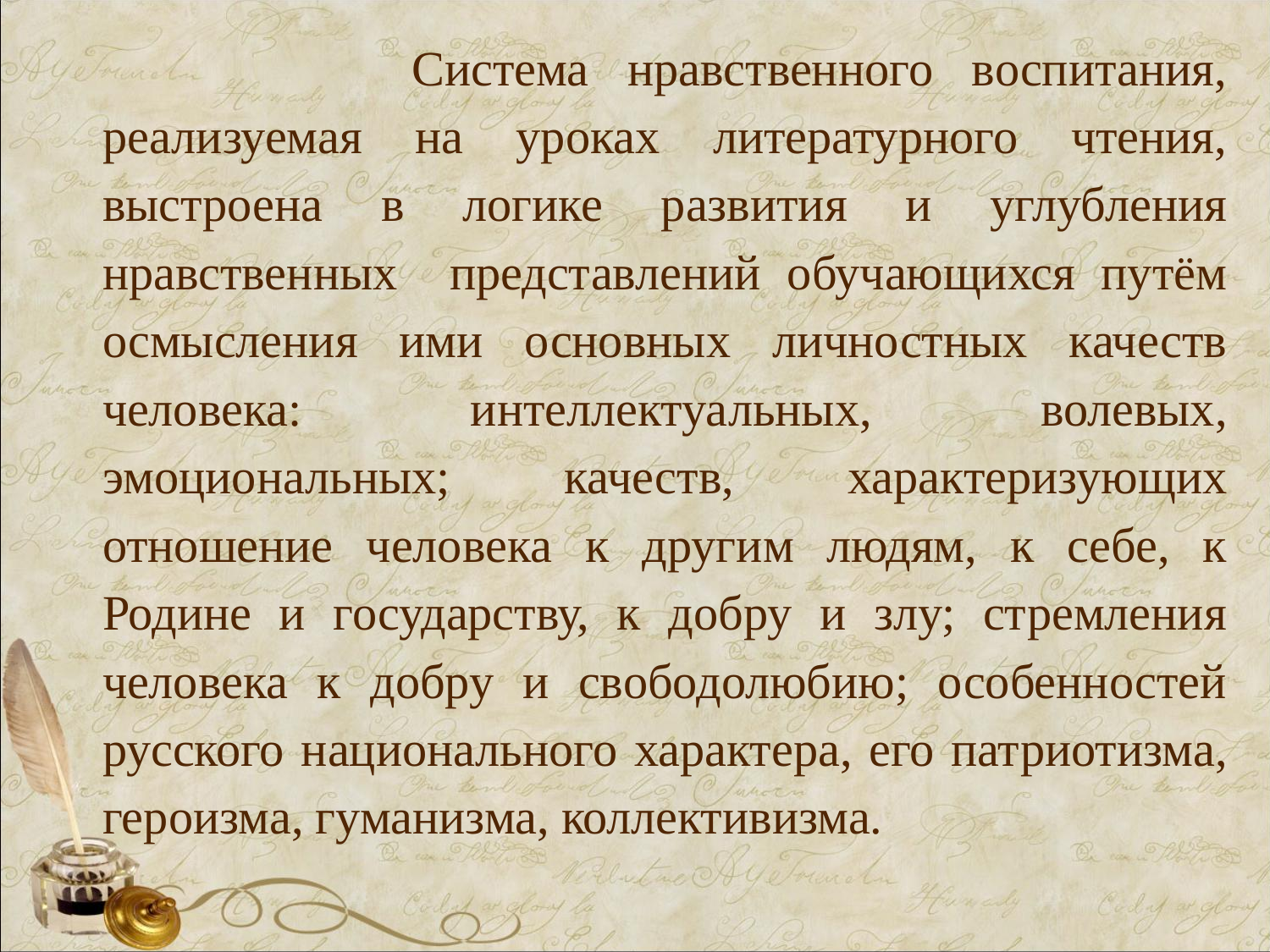

Система нравственного воспитания, реализуемая на уроках литературного чтения, выстроена в логике развития и углубления нравственных  представлений обучающихся путём осмысления ими основных личностных качеств человека: интеллектуальных, волевых, эмоциональных; качеств, характеризующих отношение человека к другим людям, к себе, к Родине и государству, к добру и злу; стремления человека к добру и свободолюбию; особенностей русского национального характера, его патриотизма, героизма, гуманизма, коллективизма.